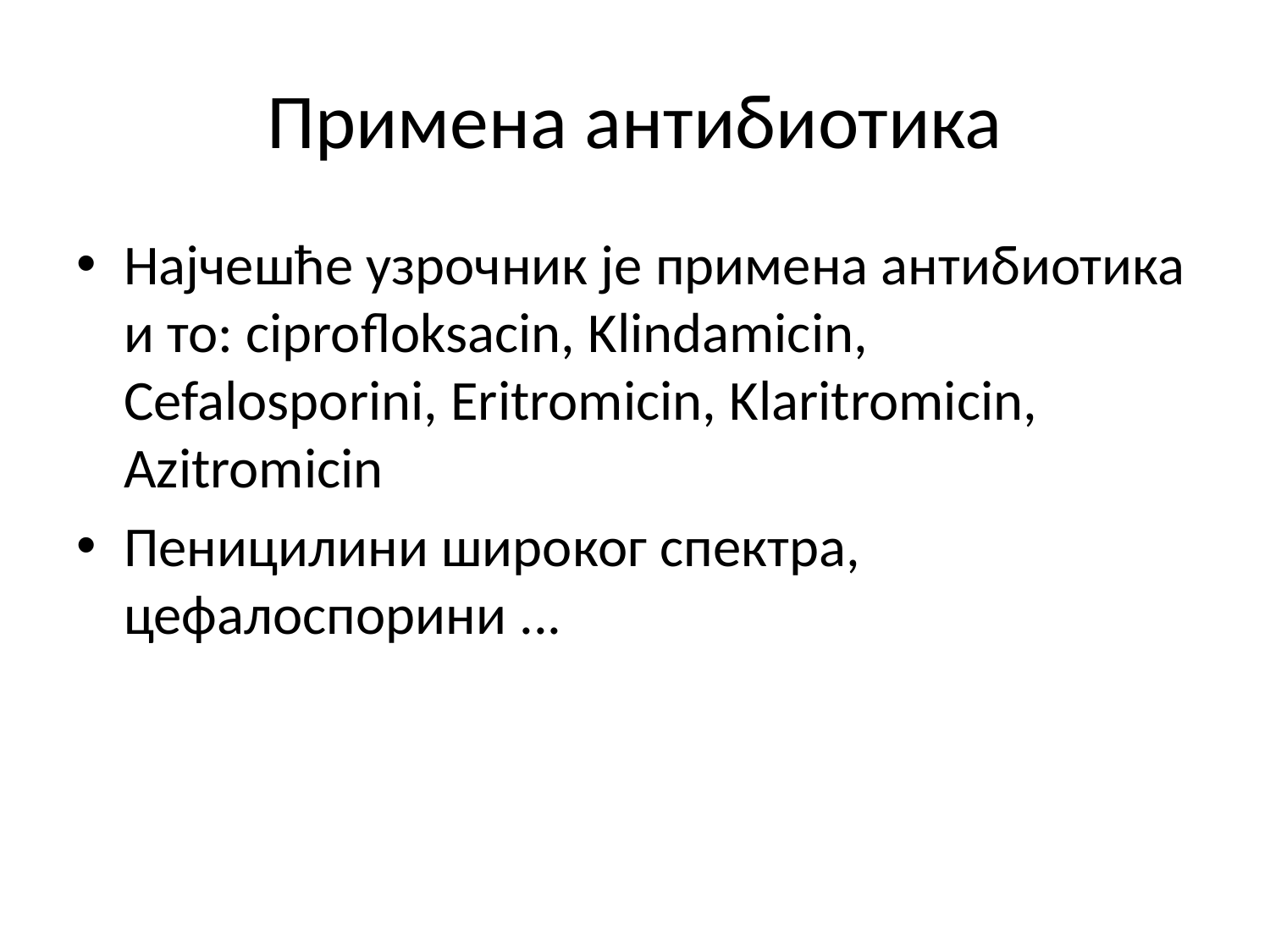

# Примена антибиотика
Најчешће узрочник је примена антибиотика и то: ciprofloksacin, Klindamicin, Cefalosporini, Eritromicin, Klaritromicin, Azitromicin
Пеницилини широког спектра, цефалоспорини ...